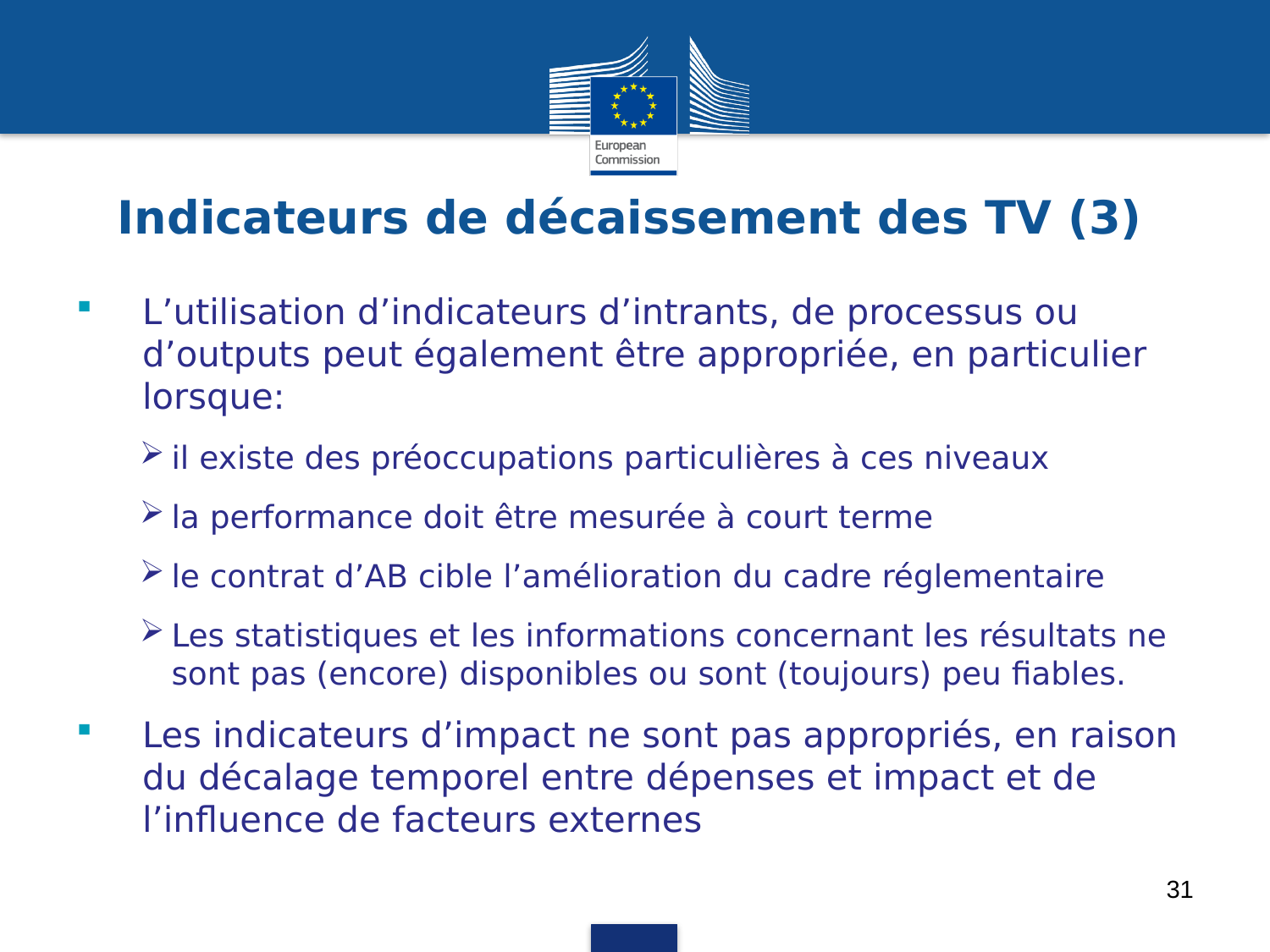

# Indicateurs de décaissement des TV (3)
L’utilisation d’indicateurs d’intrants, de processus ou d’outputs peut également être appropriée, en particulier lorsque:
il existe des préoccupations particulières à ces niveaux
la performance doit être mesurée à court terme
le contrat d’AB cible l’amélioration du cadre réglementaire
Les statistiques et les informations concernant les résultats ne sont pas (encore) disponibles ou sont (toujours) peu fiables.
Les indicateurs d’impact ne sont pas appropriés, en raison du décalage temporel entre dépenses et impact et de l’influence de facteurs externes

31